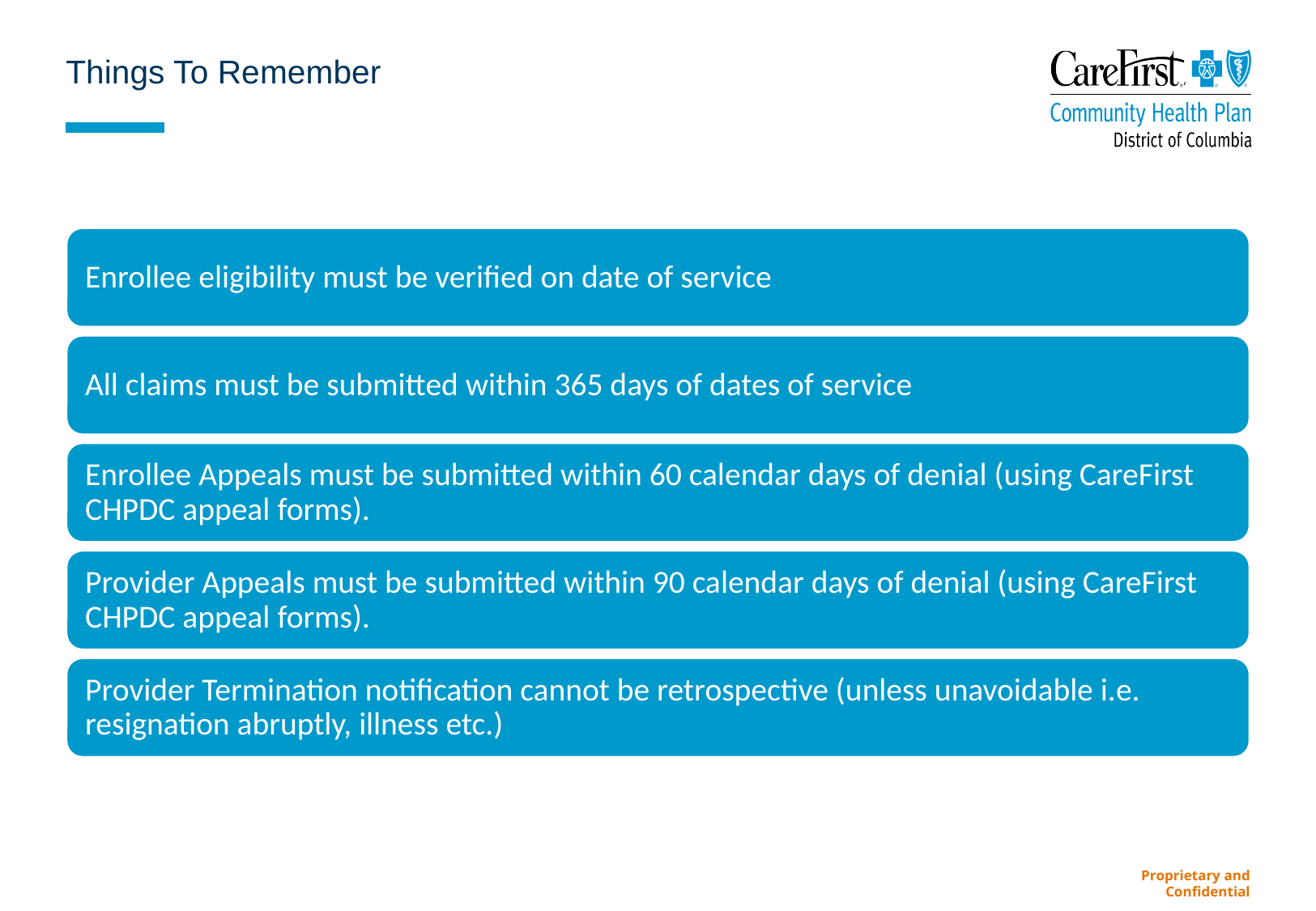

# Things To Remember
Enrollee eligibility must be verified on date of service
All claims must be submitted within 365 days of dates of service
Enrollee Appeals must be submitted within 60 calendar days of denial (using CareFirst CHPDC appeal forms).
Provider Appeals must be submitted within 90 calendar days of denial (using CareFirst CHPDC appeal forms).
Provider Termination notification cannot be retrospective (unless unavoidable i.e. resignation abruptly, illness etc.)
Proprietary and Confidential